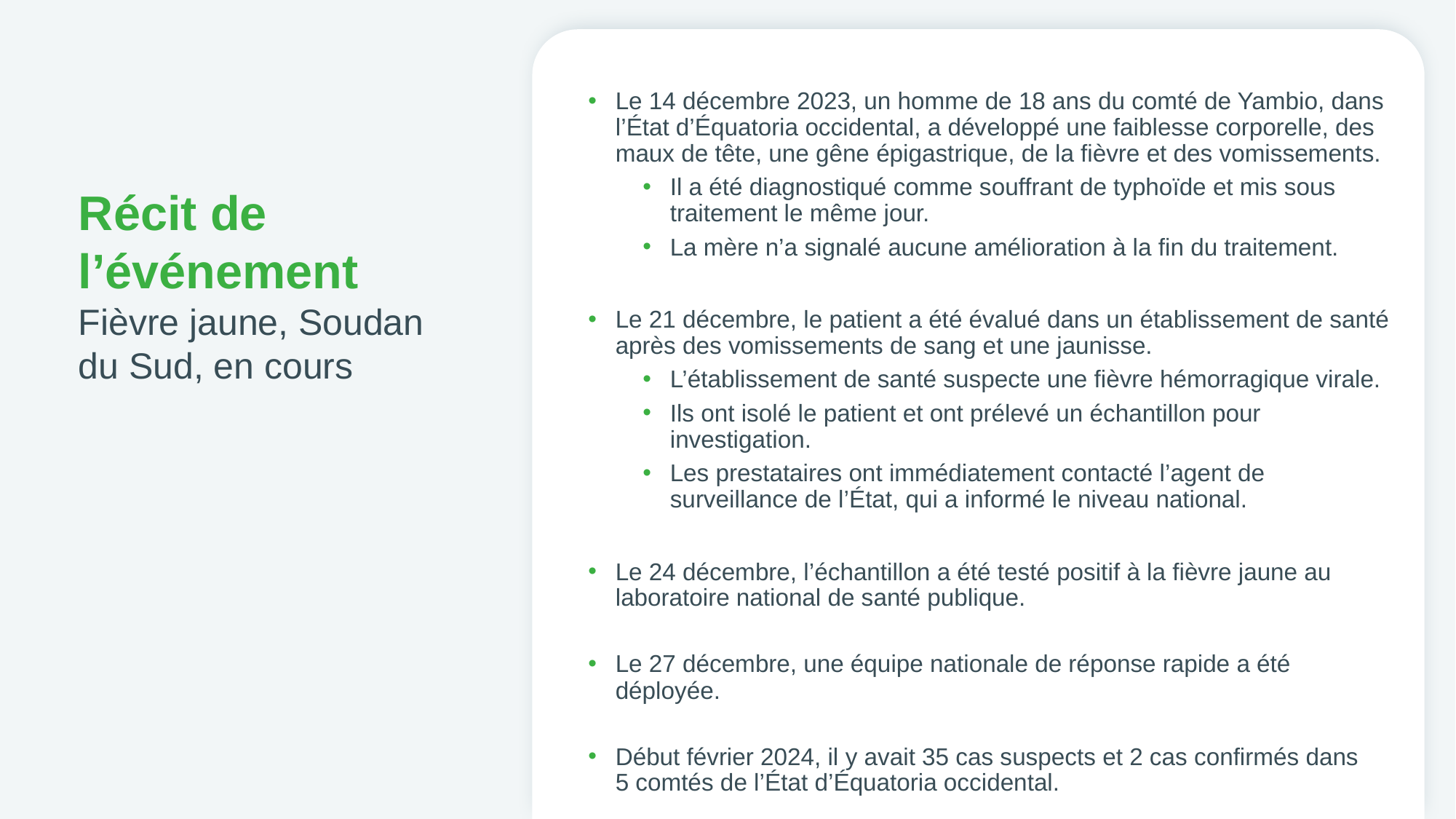

Le 14 décembre 2023, un homme de 18 ans du comté de Yambio, dans l’État d’Équatoria occidental, a développé une faiblesse corporelle, des maux de tête, une gêne épigastrique, de la fièvre et des vomissements.
Il a été diagnostiqué comme souffrant de typhoïde et mis sous traitement le même jour.
La mère n’a signalé aucune amélioration à la fin du traitement.

Le 21 décembre, le patient a été évalué dans un établissement de santé après des vomissements de sang et une jaunisse.
L’établissement de santé suspecte une fièvre hémorragique virale.
Ils ont isolé le patient et ont prélevé un échantillon pour investigation.
Les prestataires ont immédiatement contacté l’agent de surveillance de l’État, qui a informé le niveau national.

Le 24 décembre, l’échantillon a été testé positif à la fièvre jaune au laboratoire national de santé publique.

Le 27 décembre, une équipe nationale de réponse rapide a été déployée.

Début février 2024, il y avait 35 cas suspects et 2 cas confirmés dans 5 comtés de l’État d’Équatoria occidental.

# Récit de l’événement Fièvre jaune, Soudan du Sud, en cours